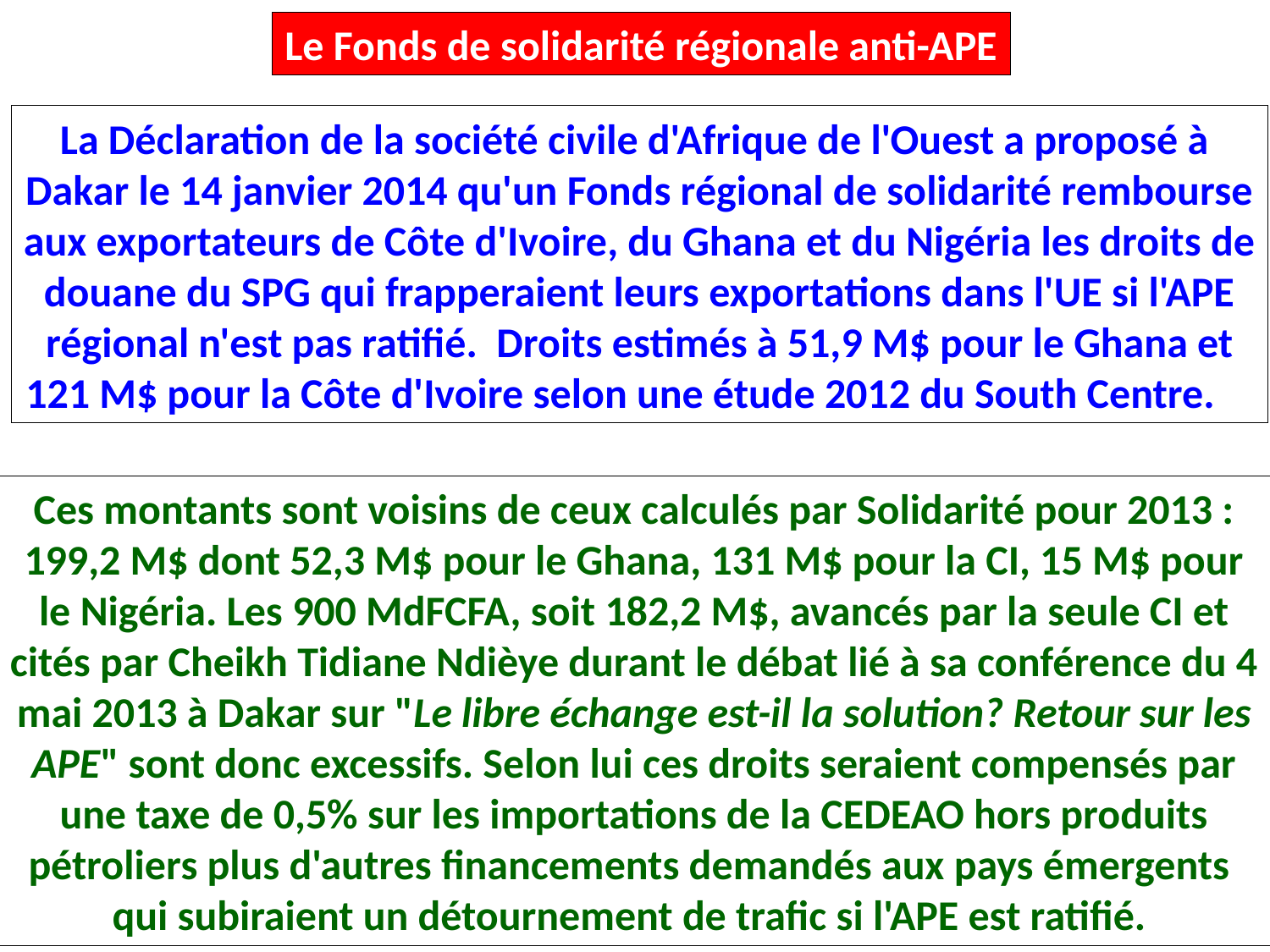

Le Fonds de solidarité régionale anti-APE
La Déclaration de la société civile d'Afrique de l'Ouest a proposé à
Dakar le 14 janvier 2014 qu'un Fonds régional de solidarité rembourse
aux exportateurs de Côte d'Ivoire, du Ghana et du Nigéria les droits de
douane du SPG qui frapperaient leurs exportations dans l'UE si l'APE
régional n'est pas ratifié.  Droits estimés à 51,9 M$ pour le Ghana et
121 M$ pour la Côte d'Ivoire selon une étude 2012 du South Centre.
Ces montants sont voisins de ceux calculés par Solidarité pour 2013 :
199,2 M$ dont 52,3 M$ pour le Ghana, 131 M$ pour la CI, 15 M$ pour le Nigéria. Les 900 MdFCFA, soit 182,2 M$, avancés par la seule CI et cités par Cheikh Tidiane Ndièye durant le débat lié à sa conférence du 4 mai 2013 à Dakar sur "Le libre échange est-il la solution? Retour sur les APE" sont donc excessifs. Selon lui ces droits seraient compensés par une taxe de 0,5% sur les importations de la CEDEAO hors produits pétroliers plus d'autres financements demandés aux pays émergents  qui subiraient un détournement de trafic si l'APE est ratifié.